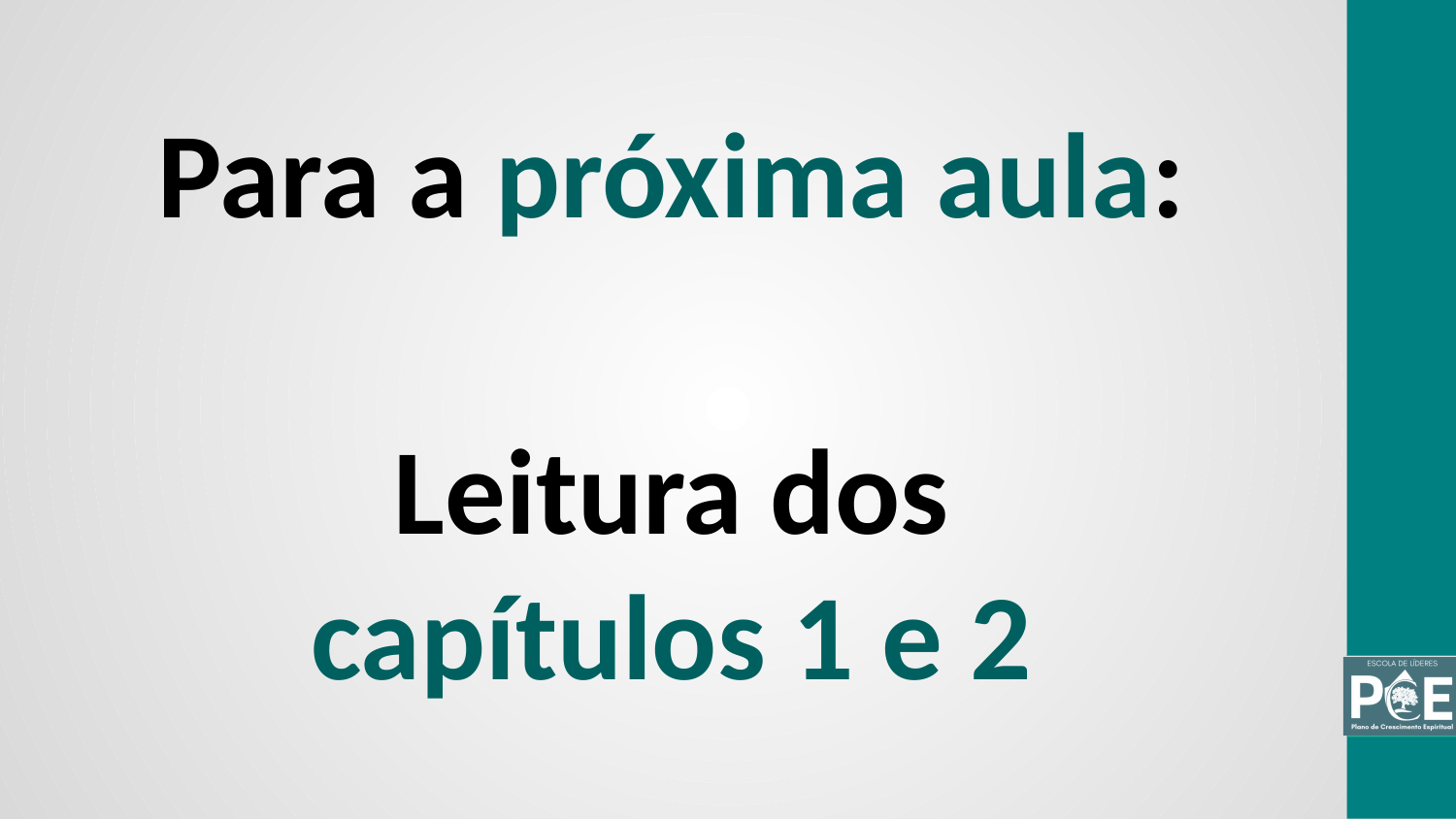

Para a próxima aula:
Leitura dos
capítulos 1 e 2